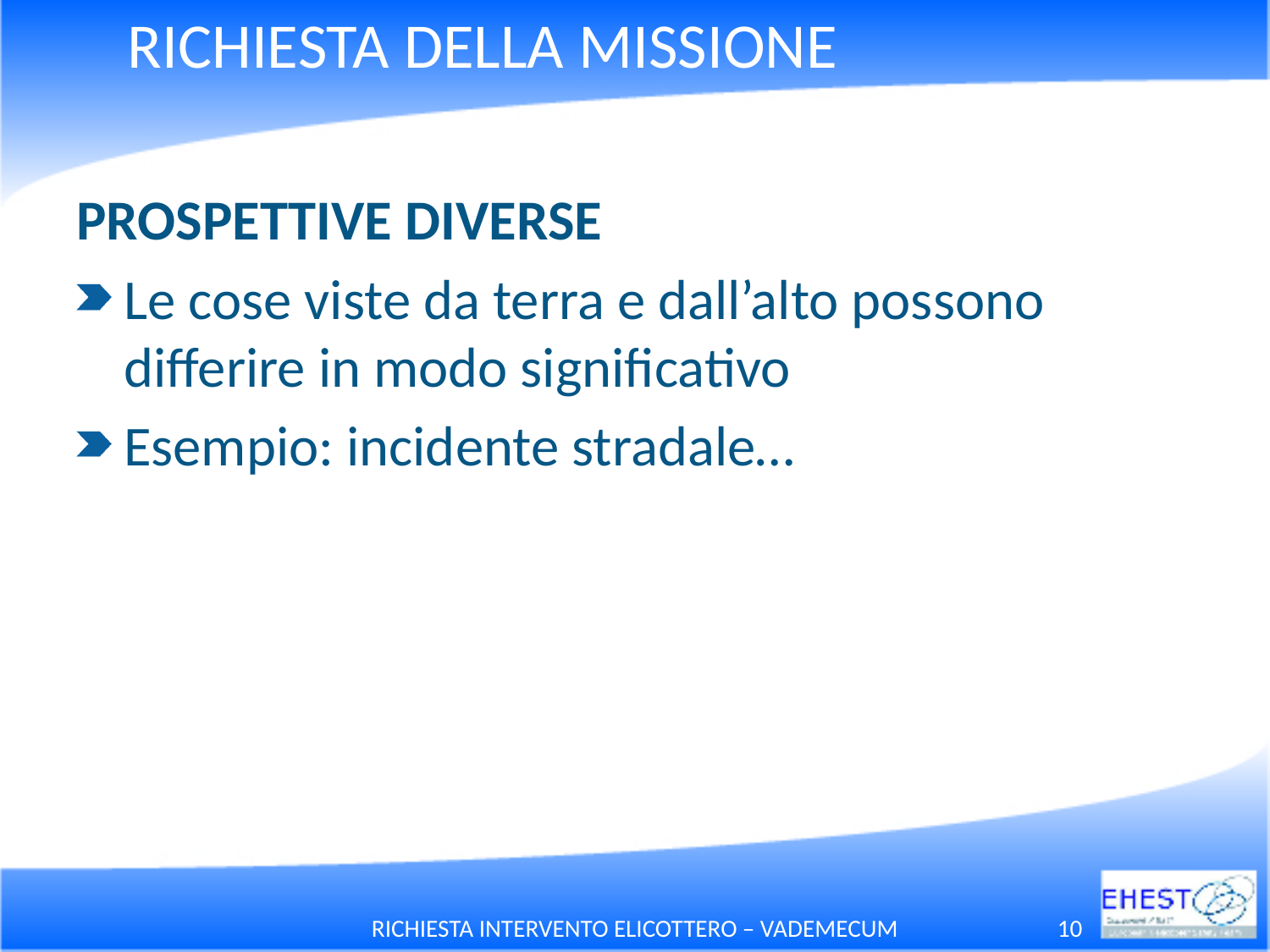

# RICHIESTA DELLA MISSIONE
PROSPETTIVE DIVERSE
Le cose viste da terra e dall’alto possono differire in modo significativo
Esempio: incidente stradale…
RICHIESTA INTERVENTO ELICOTTERO – VADEMECUM
10